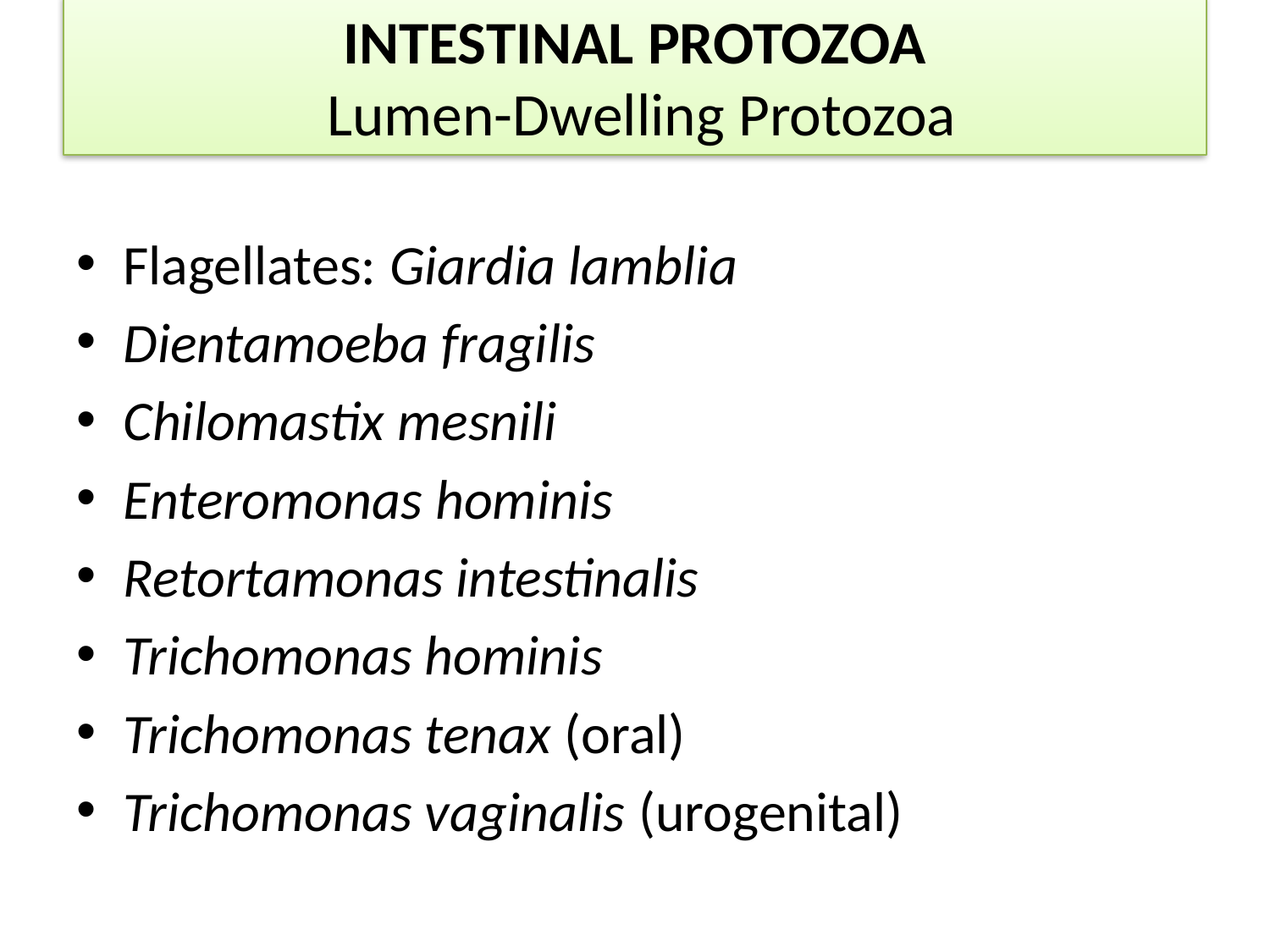

# INTESTINAL PROTOZOA Lumen-Dwelling Protozoa
Flagellates: Giardia lamblia
Dientamoeba fragilis
Chilomastix mesnili
Enteromonas hominis
Retortamonas intestinalis
Trichomonas hominis
Trichomonas tenax (oral)
Trichomonas vaginalis (urogenital)